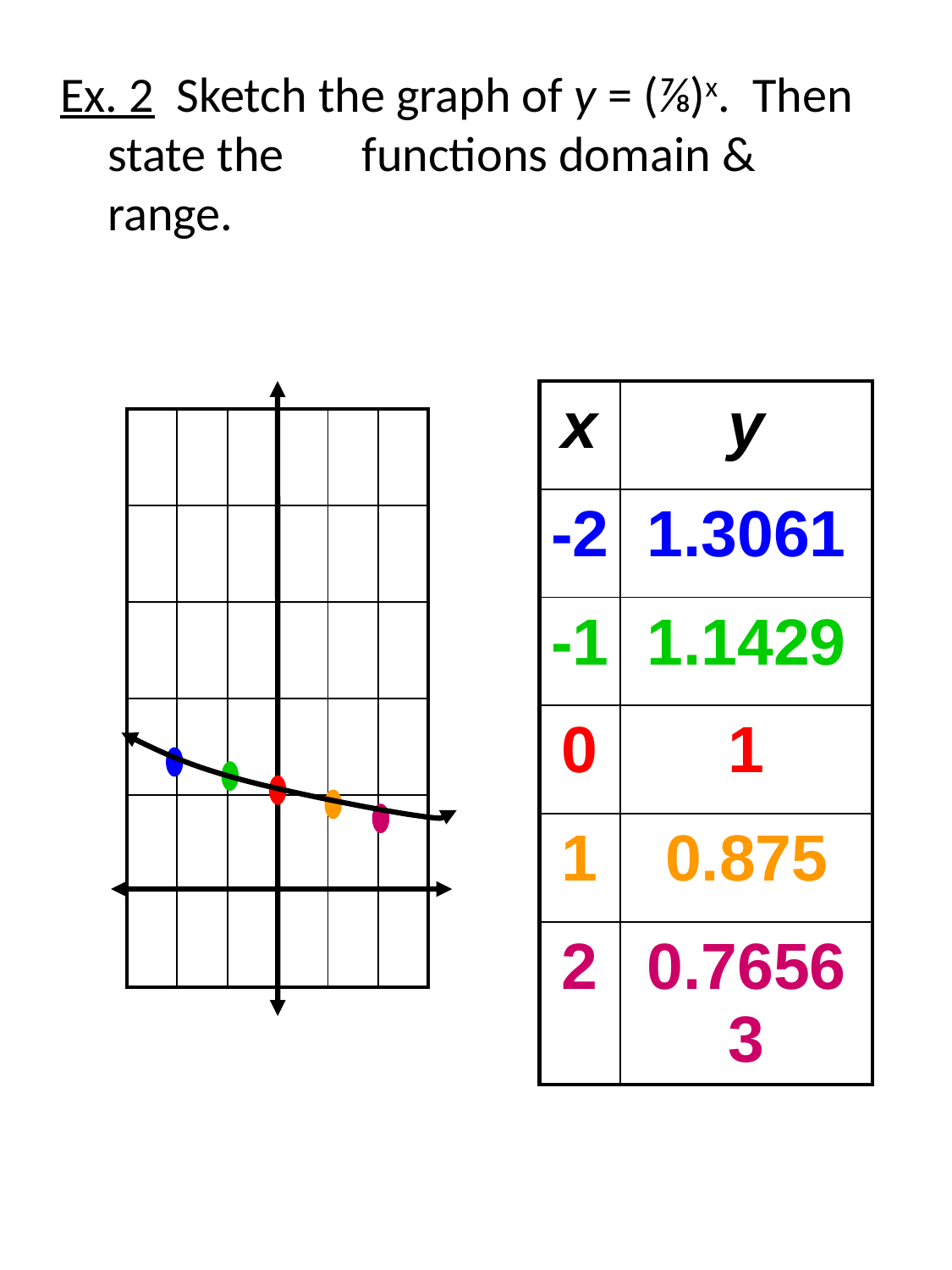

Ex. 2  Sketch the graph of y = (⅞)x.  Then state the 	functions domain & range.

| x | y |
| --- | --- |
| -2 | 1.3061 |
| -1 | 1.1429 |
| 0 | 1 |
| 1 | 0.875 |
| 2 | 0.76563 |
|  |  |  |  |  |  |
| --- | --- | --- | --- | --- | --- |
|  |  |  |  |  |  |
|  |  |  |  |  |  |
|  |  |  |  |  |  |
|  |  |  |  |  |  |
|  |  |  |  |  |  |